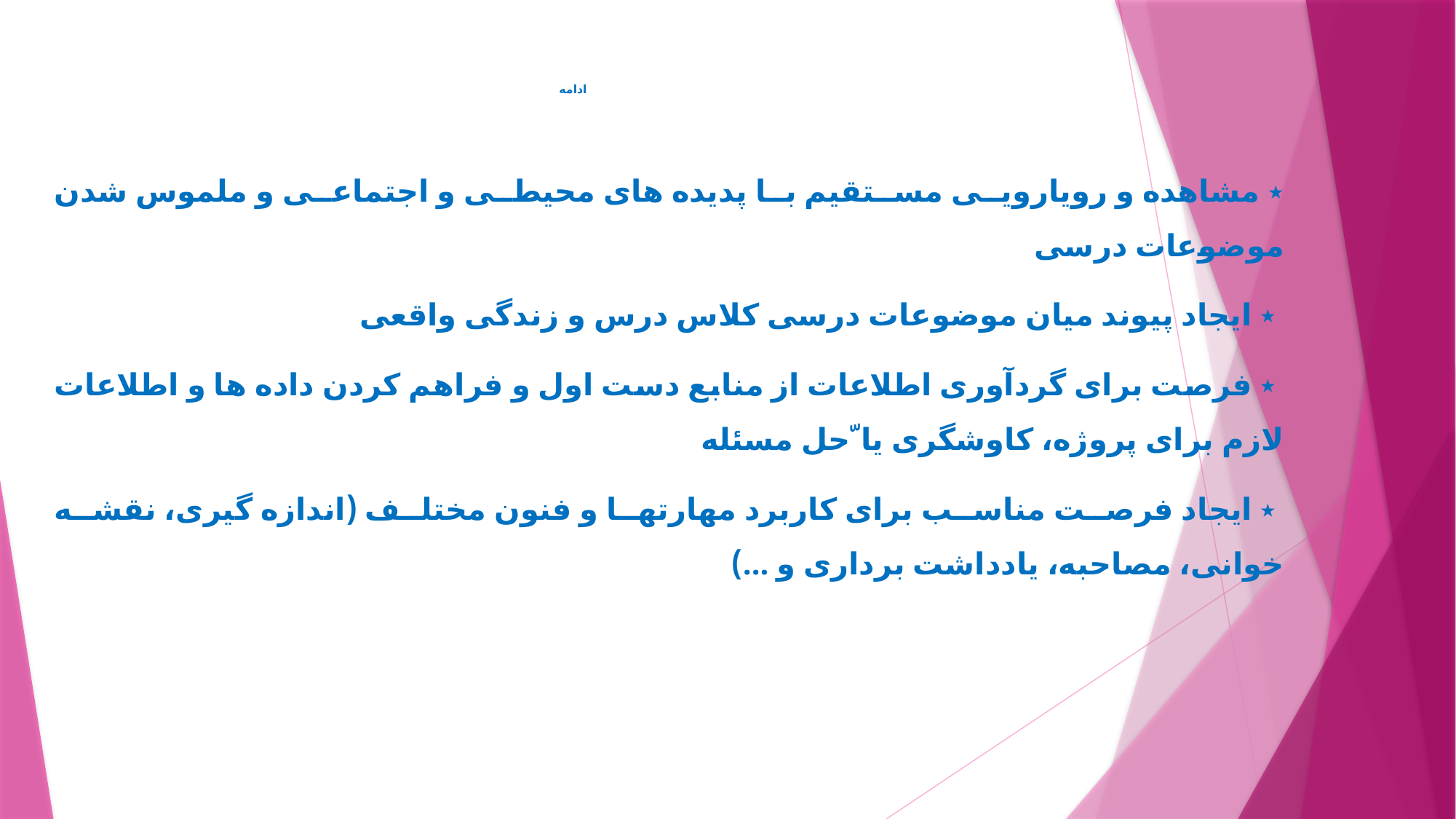

# ادامه
٭ مشاهده و رويارويی مستقيم با پديده های محيطی و اجتماعی و ملموس شدن موضوعات درسی
 ٭ ايجاد پيوند ميان موضوعات درسی کلاس درس و زندگی واقعی
 ٭ فرصت برای گردآوری اطلاعات از منابع دست اول و فراهم کردن داده ها و اطلاعات لازم برای پروژه، کاوشگری يا ّحل مسئله
 ٭ ايجاد فرصت مناسب برای کاربرد مهارتها و فنون مختلف (اندازه گيری، نقشه خوانی، مصاحبه، يادداشت برداری و ...)